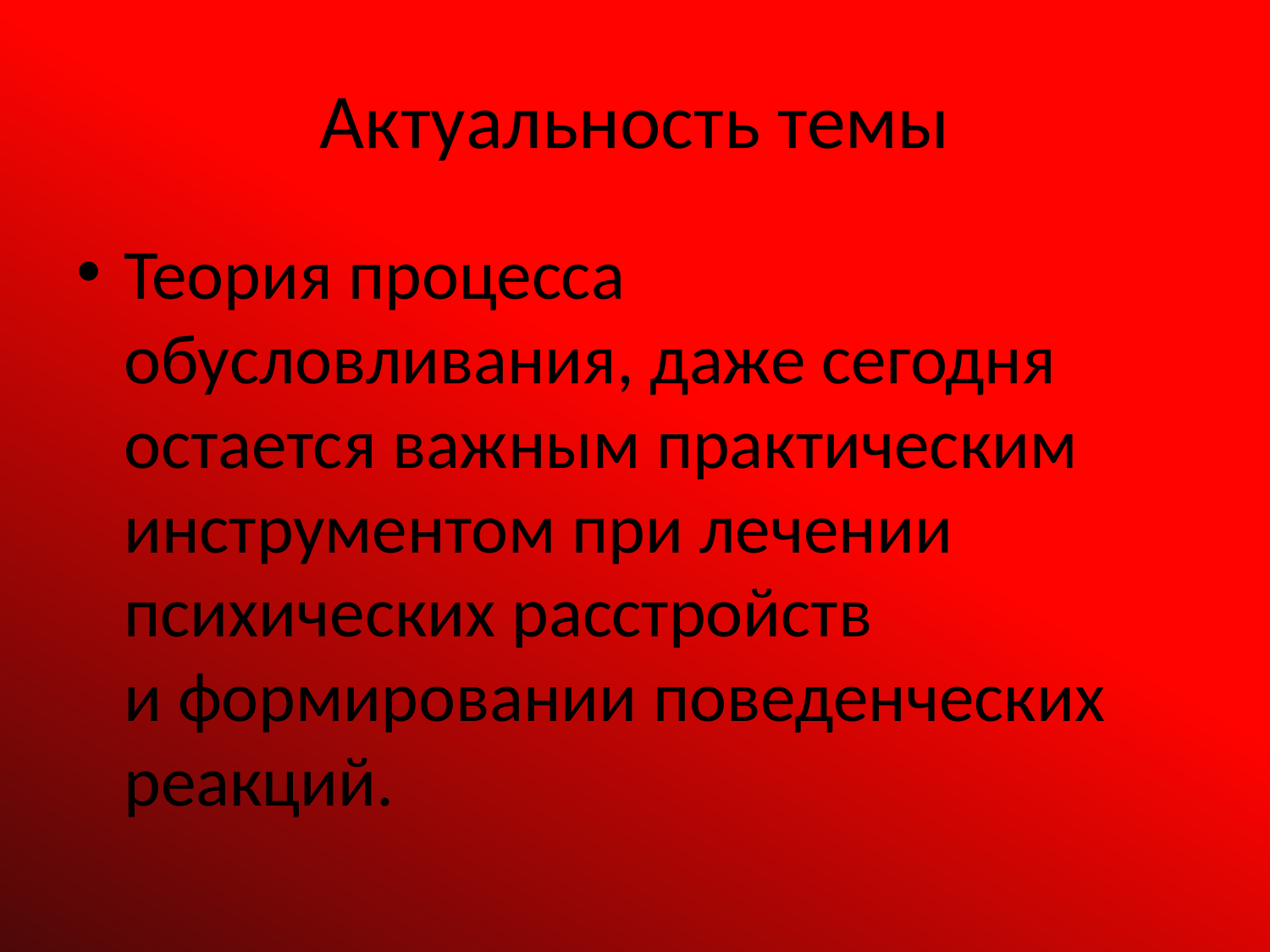

# Актуальность темы
Теория процесса обусловливания, даже сегодня остается важным практическим инструментом при лечении психических расстройств и формировании поведенческих реакций.